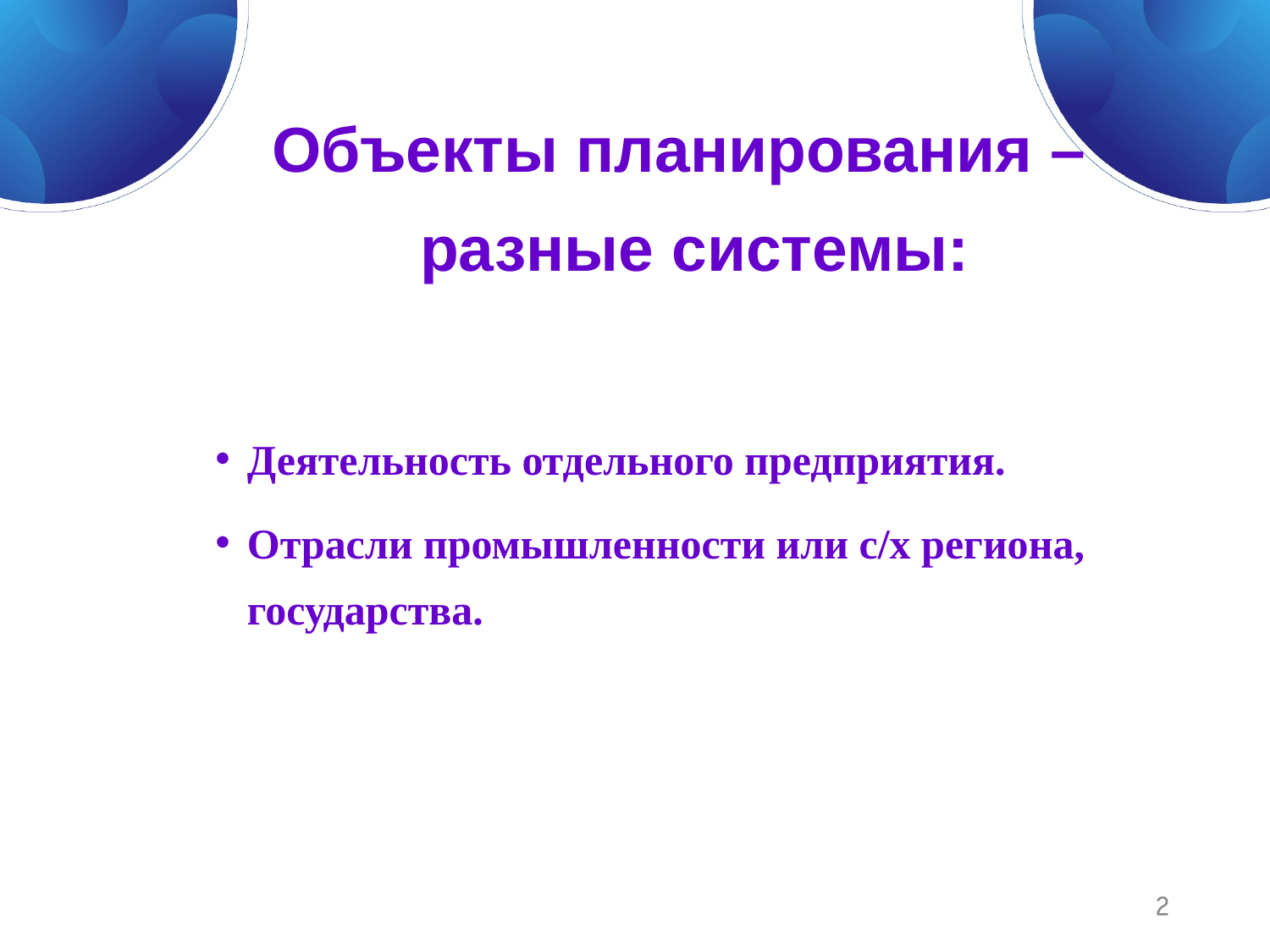

Объекты планирования –разные системы:

Деятельность отдельного предприятия.
Отрасли промышленности или с/х региона, государства.
2